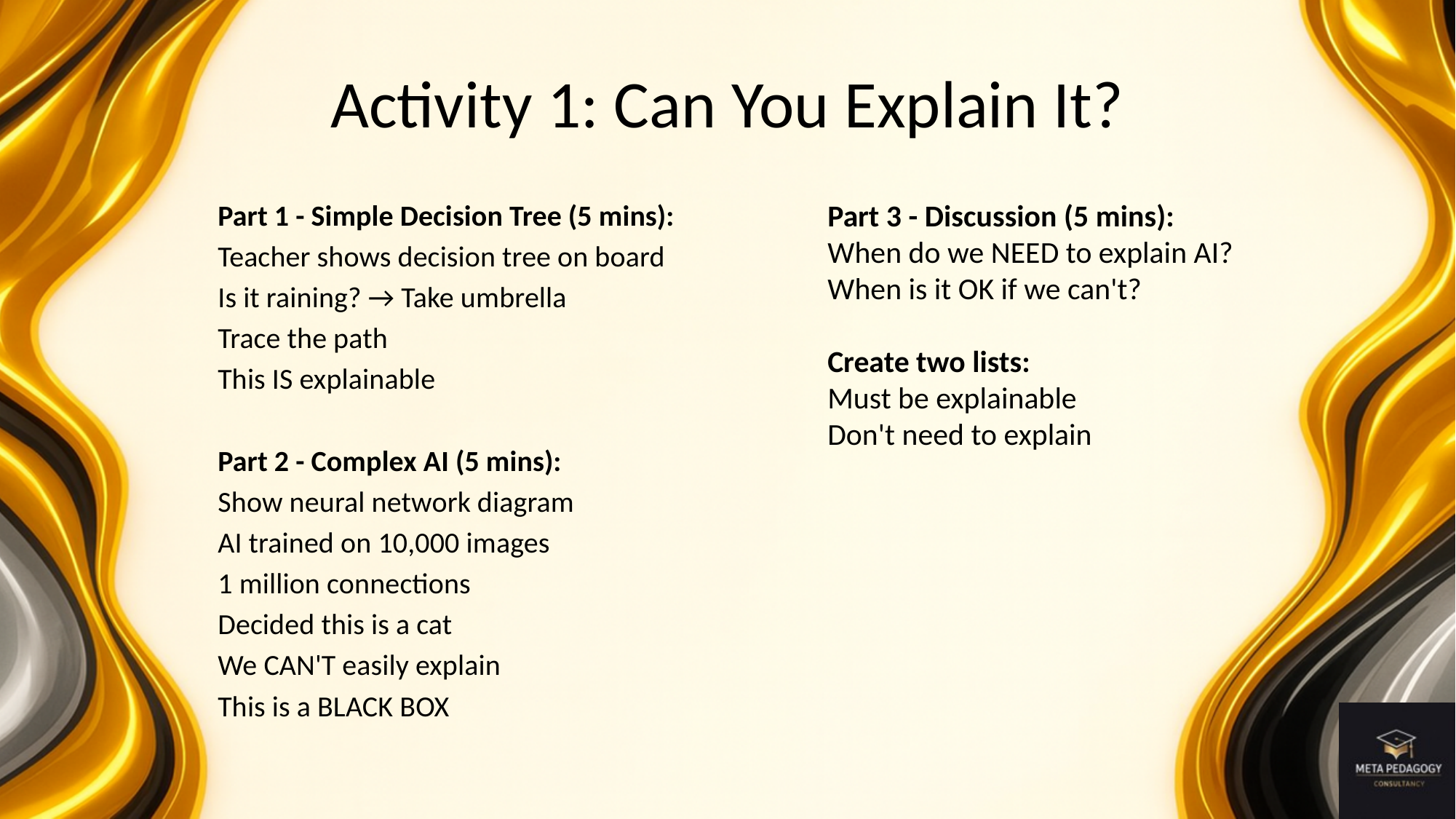

# Activity 1: Can You Explain It?
Part 1 - Simple Decision Tree (5 mins):
Teacher shows decision tree on board
Is it raining? → Take umbrella
Trace the path
This IS explainable

Part 2 - Complex AI (5 mins):
Show neural network diagram
AI trained on 10,000 images
1 million connections
Decided this is a cat
We CAN'T easily explain
This is a BLACK BOX

Part 3 - Discussion (5 mins):
When do we NEED to explain AI?
When is it OK if we can't?

Create two lists:
Must be explainable
Don't need to explain